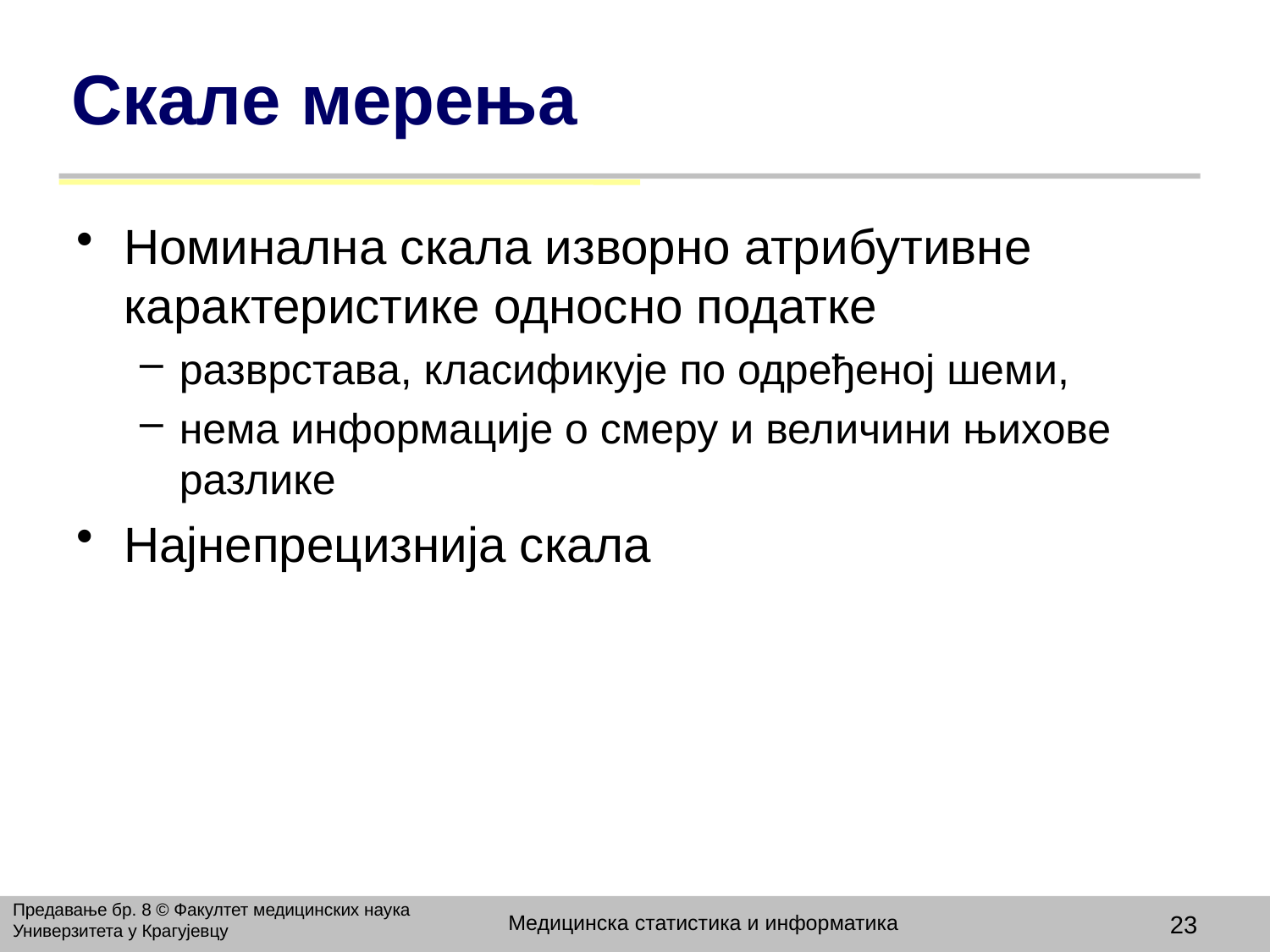

# Скале мерења
Номинална скала изворно атрибутивне карактеристике односно податке
разврстава, класификује по одређеној шеми,
нема информације о смеру и величини њихове разлике
Најнепрецизнија скала
Предавање бр. 8 © Факултет медицинских наука Универзитета у Крагујевцу
Медицинска статистика и информатика
23